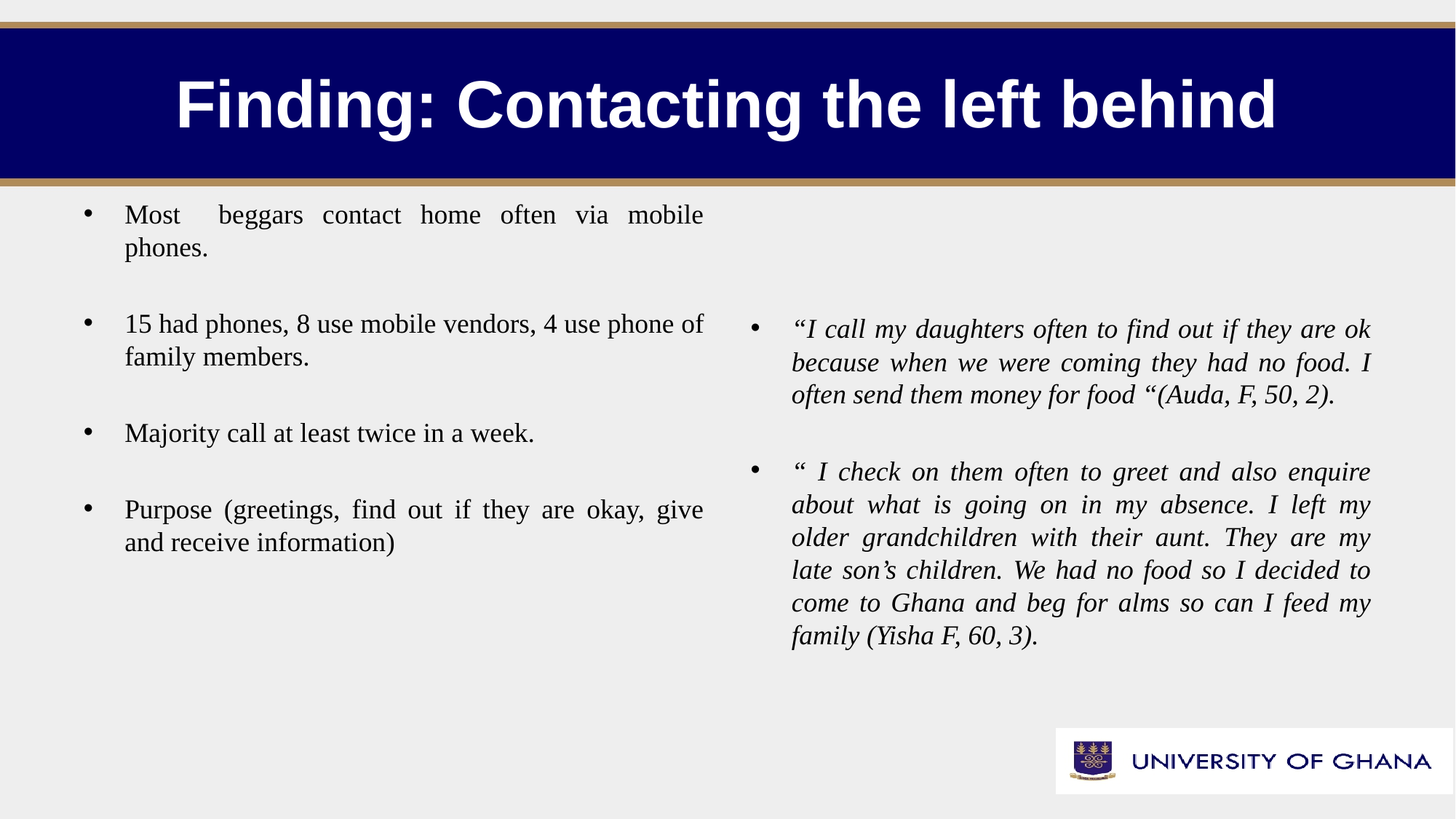

# Finding: Contacting the left behind
Most  beggars contact home often via mobile phones.

15 had phones, 8 use mobile vendors, 4 use phone of family members.

Majority call at least twice in a week.

Purpose (greetings, find out if they are okay, give and receive information)

“I call my daughters often to find out if they are ok because when we were coming they had no food. I often send them money for food “(Auda, F, 50, 2).

“ I check on them often to greet and also enquire about what is going on in my absence. I left my older grandchildren with their aunt. They are my late son’s children. We had no food so I decided to come to Ghana and beg for alms so can I feed my family (Yisha F, 60, 3).